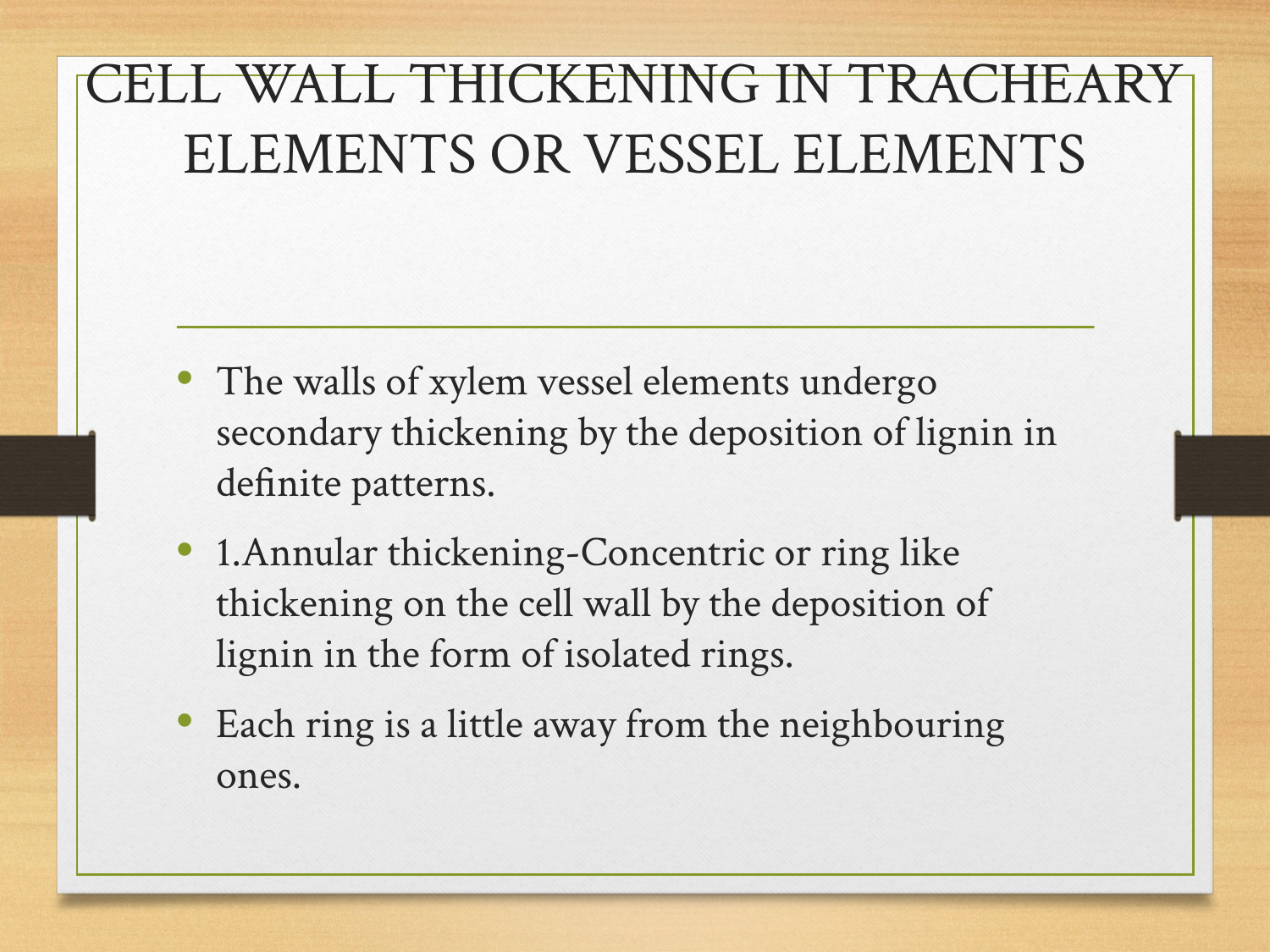

# CELL WALL THICKENING IN TRACHEARY ELEMENTS OR VESSEL ELEMENTS
The walls of xylem vessel elements undergo secondary thickening by the deposition of lignin in definite patterns.
1.Annular thickening-Concentric or ring like thickening on the cell wall by the deposition of lignin in the form of isolated rings.
Each ring is a little away from the neighbouring ones.